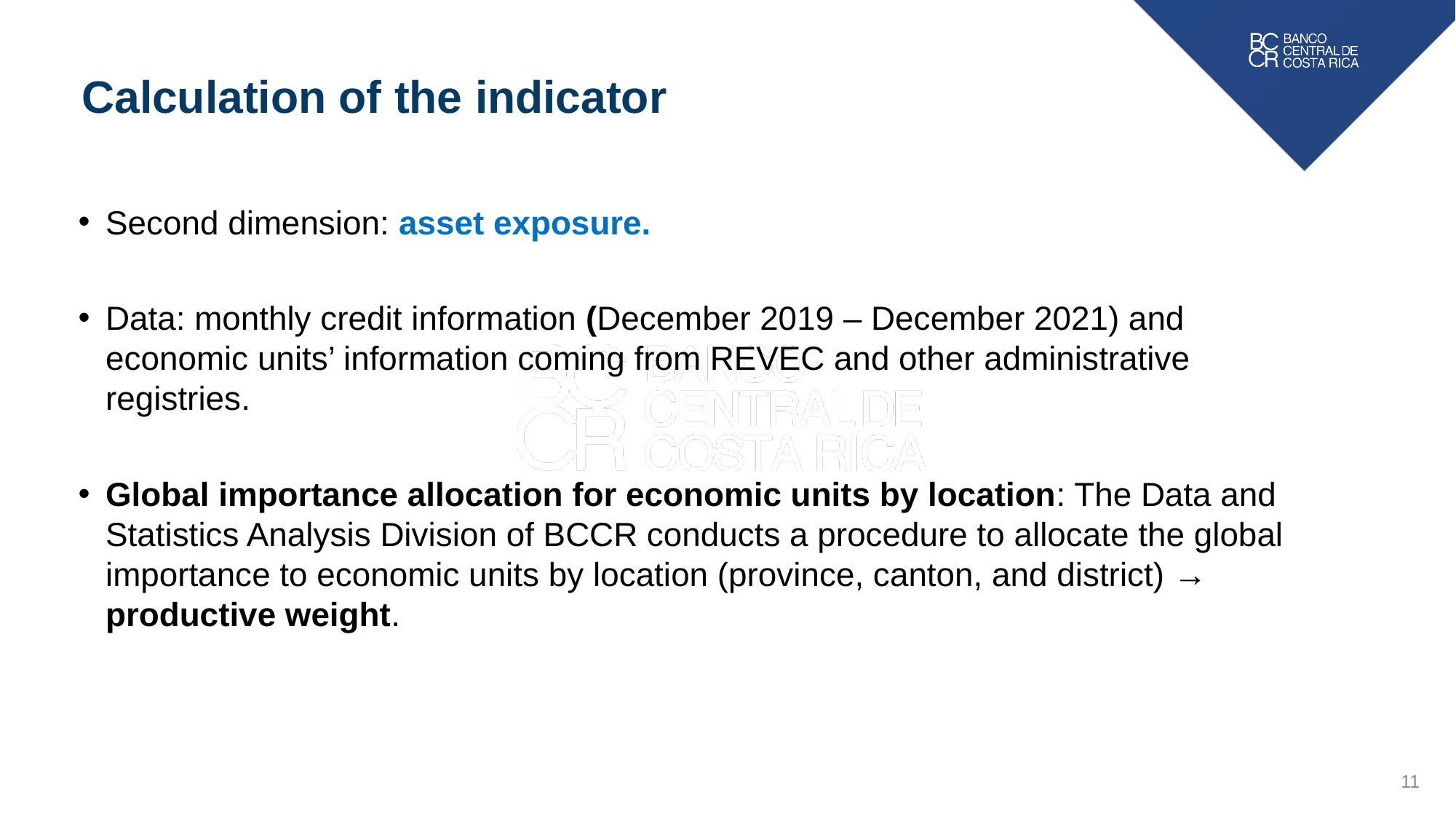

Calculation of the indicator
Second dimension: asset exposure.

Data: monthly credit information (December 2019 – December 2021) and economic units’ information coming from REVEC and other administrative registries.

Global importance allocation for economic units by location: The Data and Statistics Analysis Division of BCCR conducts a procedure to allocate the global importance to economic units by location (province, canton, and district) → productive weight.

11